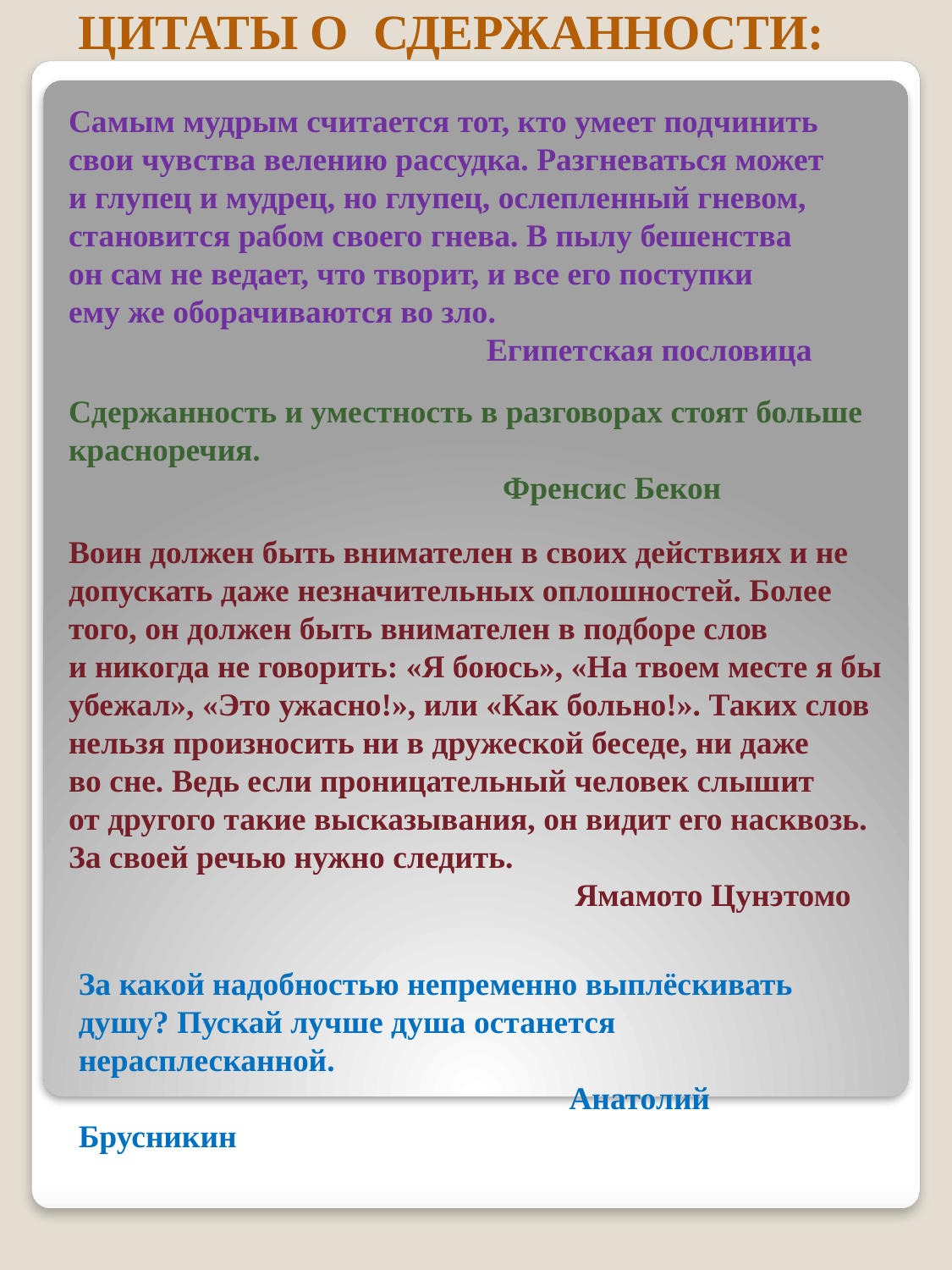

ЦИТАТЫ О  СДЕРЖАННОСТИ:
Самым мудрым считается тот, кто умеет подчинить свои чувства велению рассудка. Разгневаться может и глупец и мудрец, но глупец, ослепленный гневом, становится рабом своего гнева. В пылу бешенства он сам не ведает, что творит, и все его поступки ему же оборачиваются во зло.
                                                    Египетская пословица
Сдержанность и уместность в разговорах стоят больше красноречия.
                                                      Френсис Бекон
Воин должен быть внимателен в своих действиях и не допускать даже незначительных оплошностей. Более того, он должен быть внимателен в подборе слов и никогда не говорить: «Я боюсь», «На твоем месте я бы убежал», «Это ужасно!», или «Как боль­но!». Таких слов нельзя произносить ни в дружеской беседе, ни даже во сне. Ведь если проницательный человек слышит от другого такие высказывания, он видит его насквозь. За своей речью нужно следить.
                                                               Ямамото Цунэтомо
За какой надобностью непременно выплёскивать душу? Пускай лучше душа останется нерасплесканной.
                                                             Анатолий Брусникин